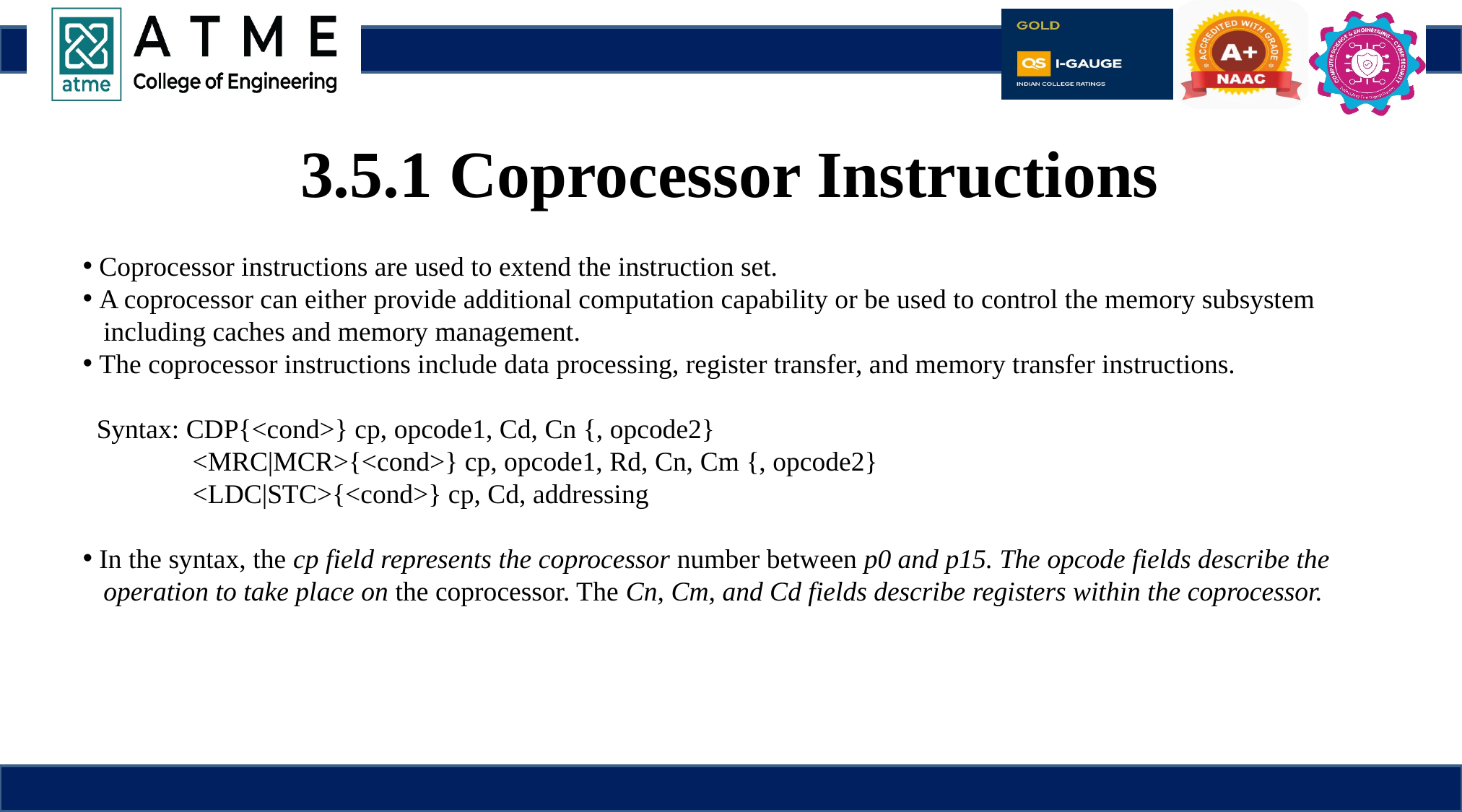

# 3.5.1 Coprocessor Instructions
 Coprocessor instructions are used to extend the instruction set.
 A coprocessor can either provide additional computation capability or be used to control the memory subsystem
   including caches and memory management.
 The coprocessor instructions include data processing, register transfer, and memory transfer instructions.

  Syntax: CDP{<cond>} cp, opcode1, Cd, Cn {, opcode2}
                <MRC|MCR>{<cond>} cp, opcode1, Rd, Cn, Cm {, opcode2}
                <LDC|STC>{<cond>} cp, Cd, addressing

 In the syntax, the cp field represents the coprocessor number between p0 and p15. The opcode fields describe the
   operation to take place on the coprocessor. The Cn, Cm, and Cd fields describe registers within the coprocessor.